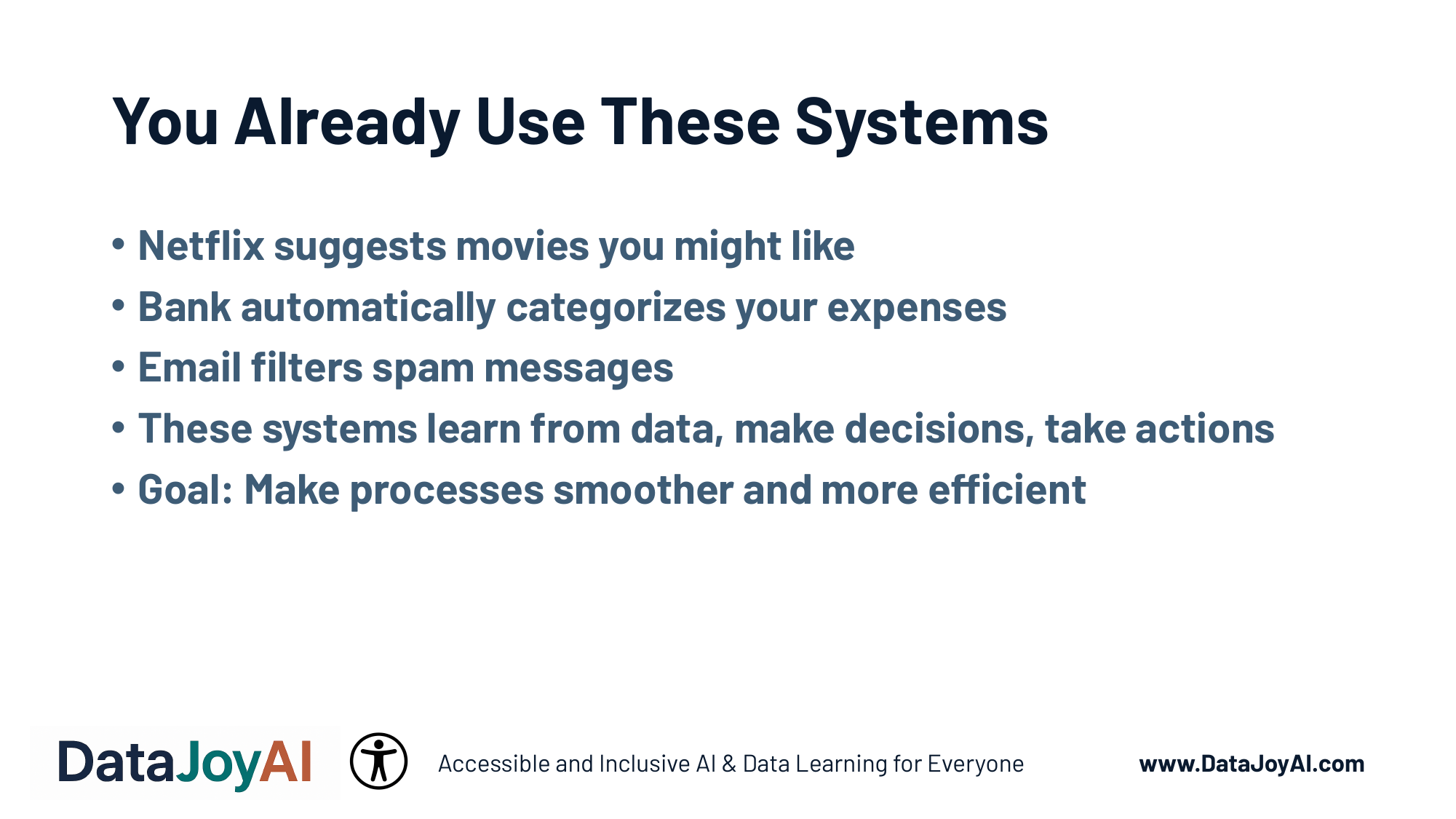

# You Already Use These Systems
Netflix suggests movies you might like
Bank automatically categorizes your expenses
Email filters spam messages
These systems learn from data, make decisions, take actions
Goal: Make processes smoother and more efficient